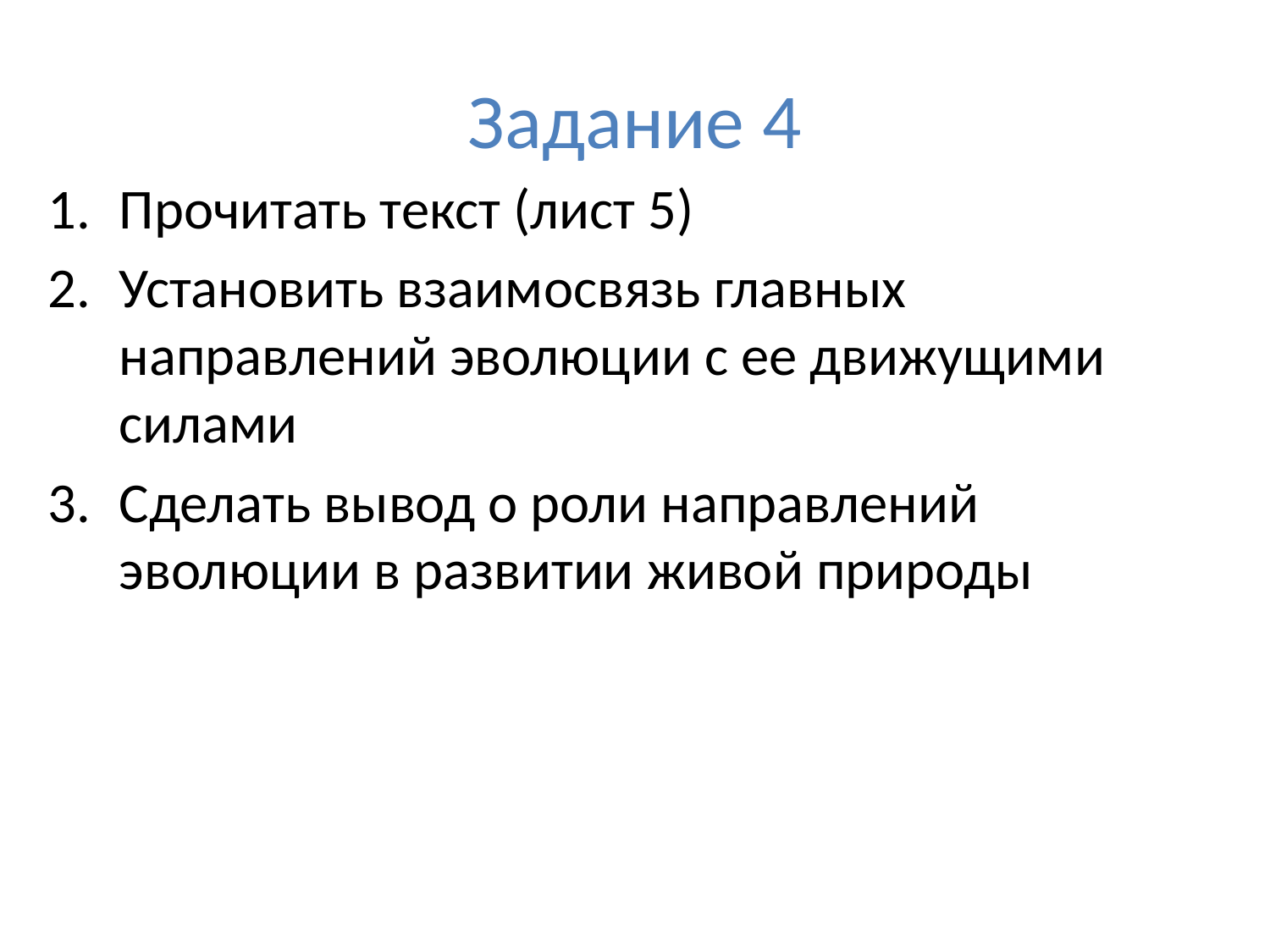

# Задание 4
Прочитать текст (лист 5)
Установить взаимосвязь главных направлений эволюции с ее движущими силами
Сделать вывод о роли направлений эволюции в развитии живой природы